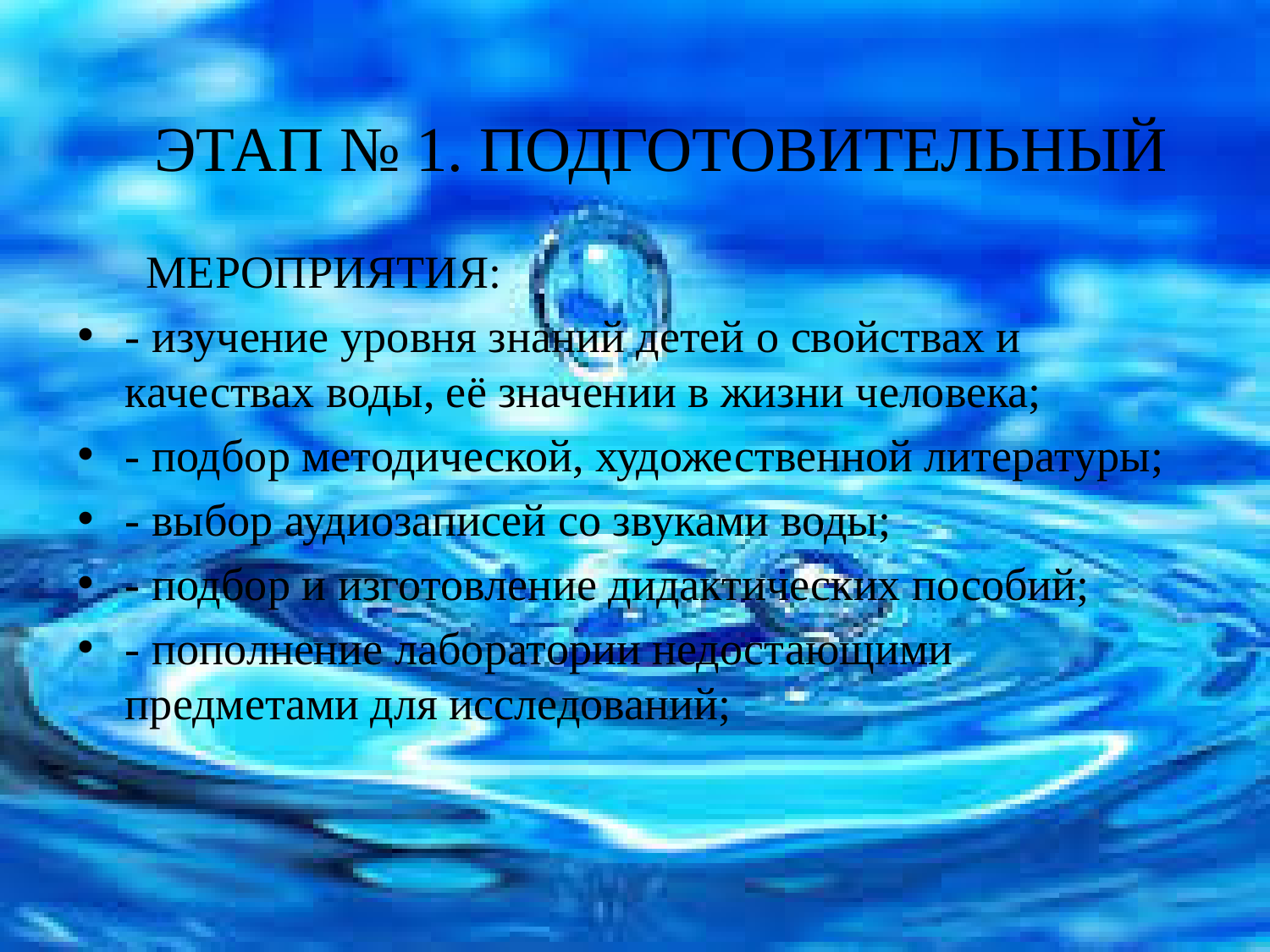

# ЭТАП № 1. ПОДГОТОВИТЕЛЬНЫЙ
      МЕРОПРИЯТИЯ:
- изучение уровня знаний детей о свойствах и качествах воды, её значении в жизни человека;
- подбор методической, художественной литературы;
- выбор аудиозаписей со звуками воды;
- подбор и изготовление дидактических пособий;
- пополнение лаборатории недостающими предметами для исследований;